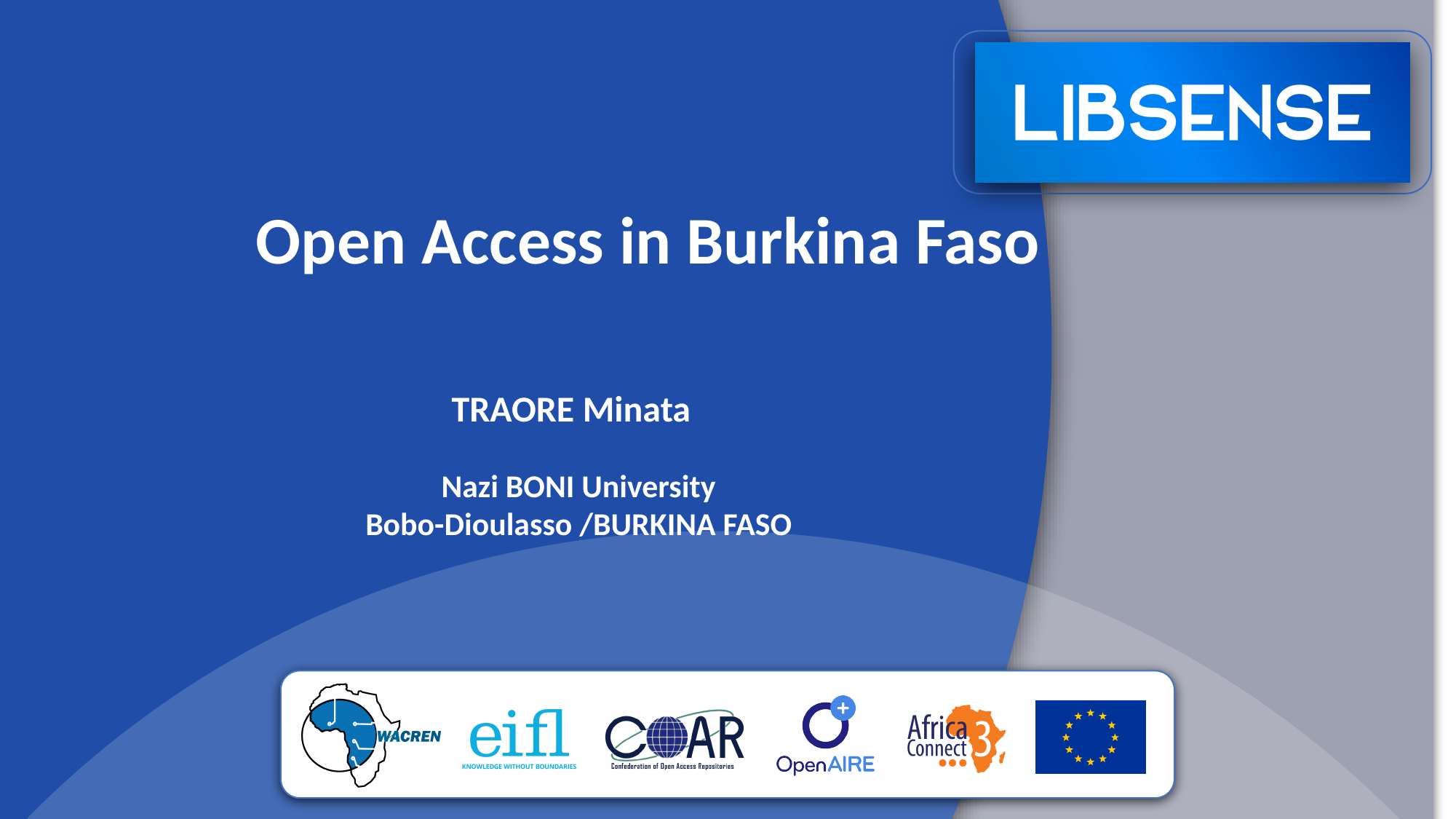

Open Access in Burkina Faso
TRAORE Minata
Nazi BONI University
Bobo-Dioulasso /BURKINA FASO